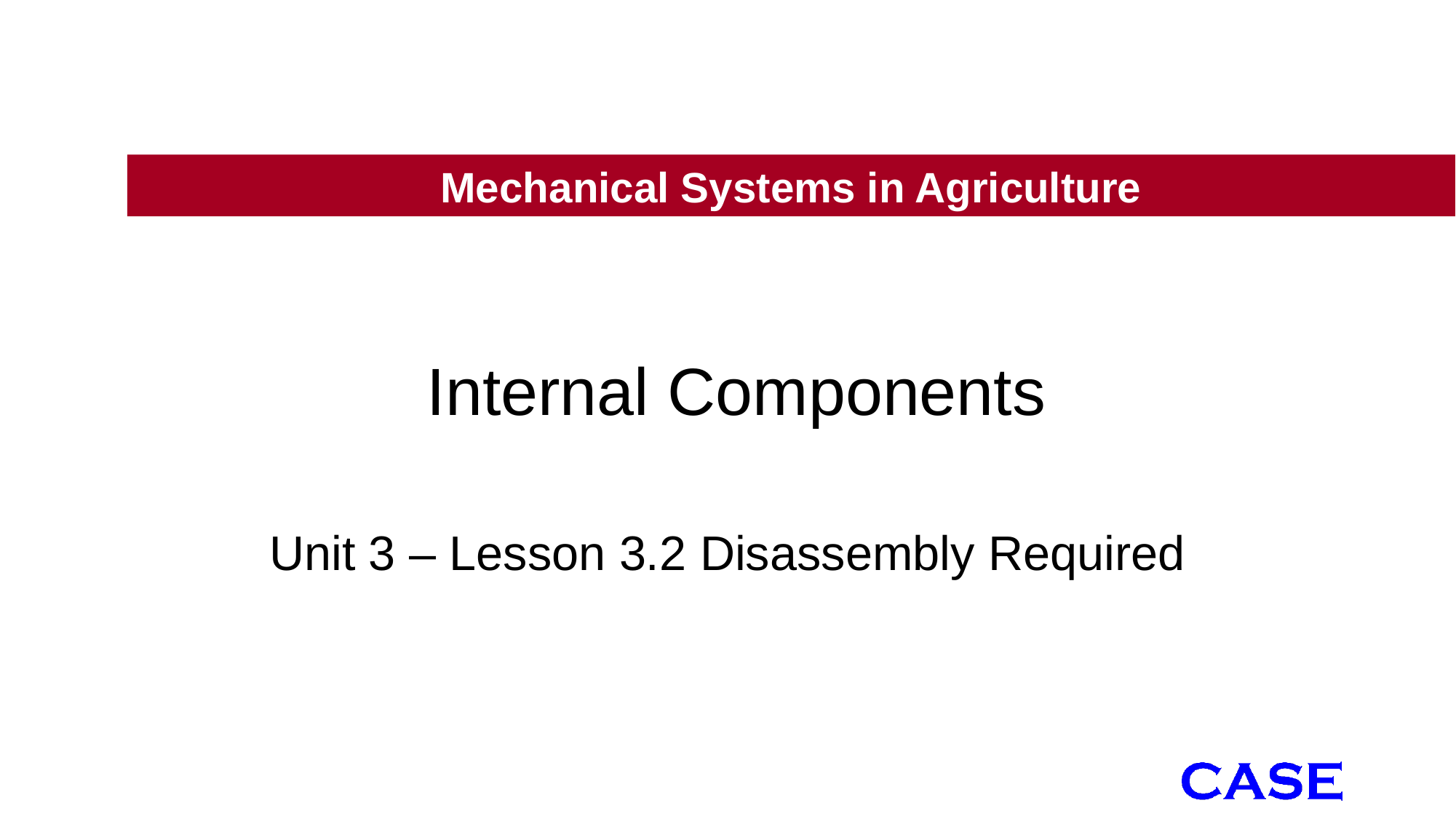

Mechanical Systems in Agriculture
# Internal Components
Unit 3 – Lesson 3.2 Disassembly Required